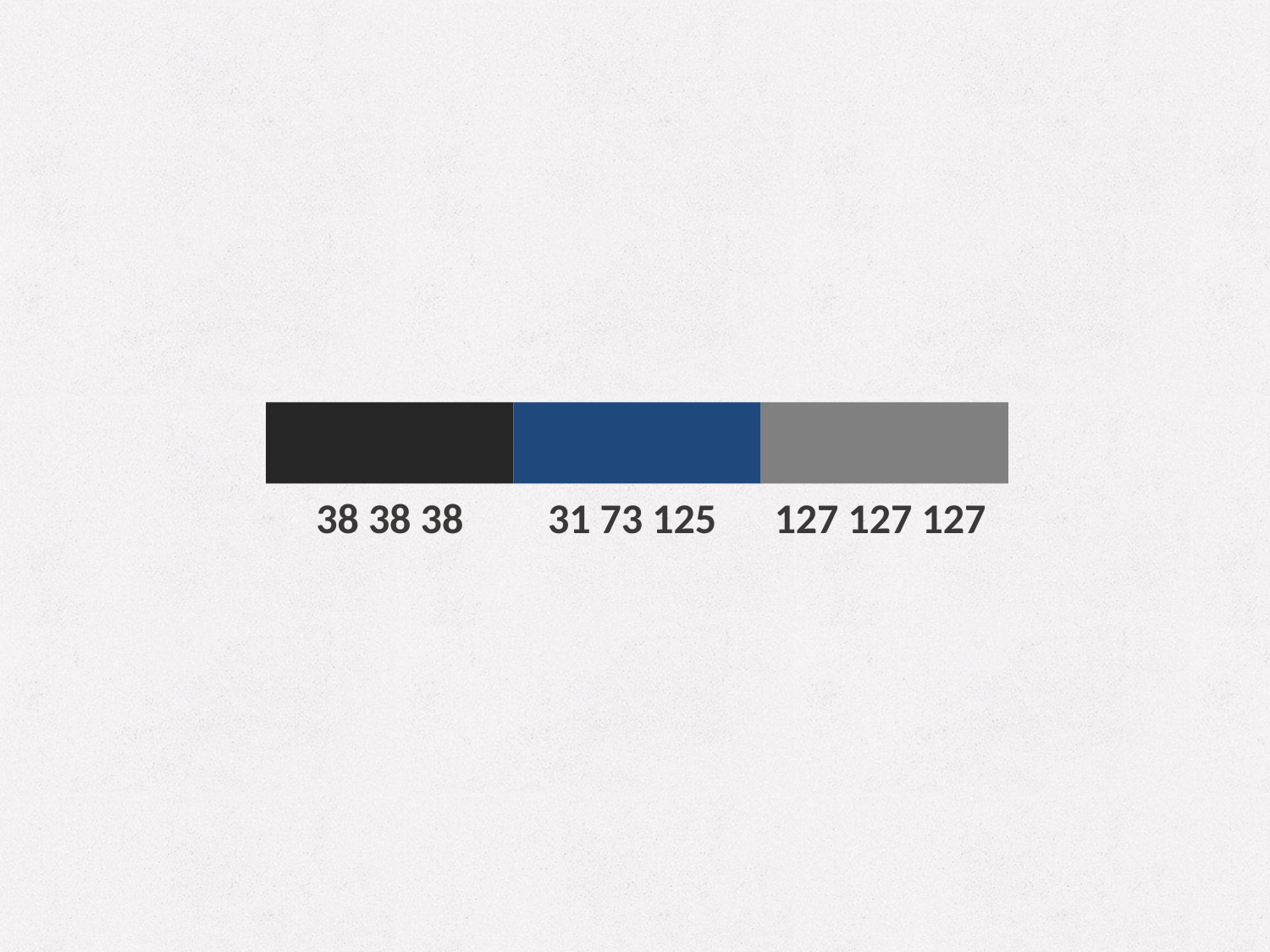

38 38 38
31 73 125
127 127 127